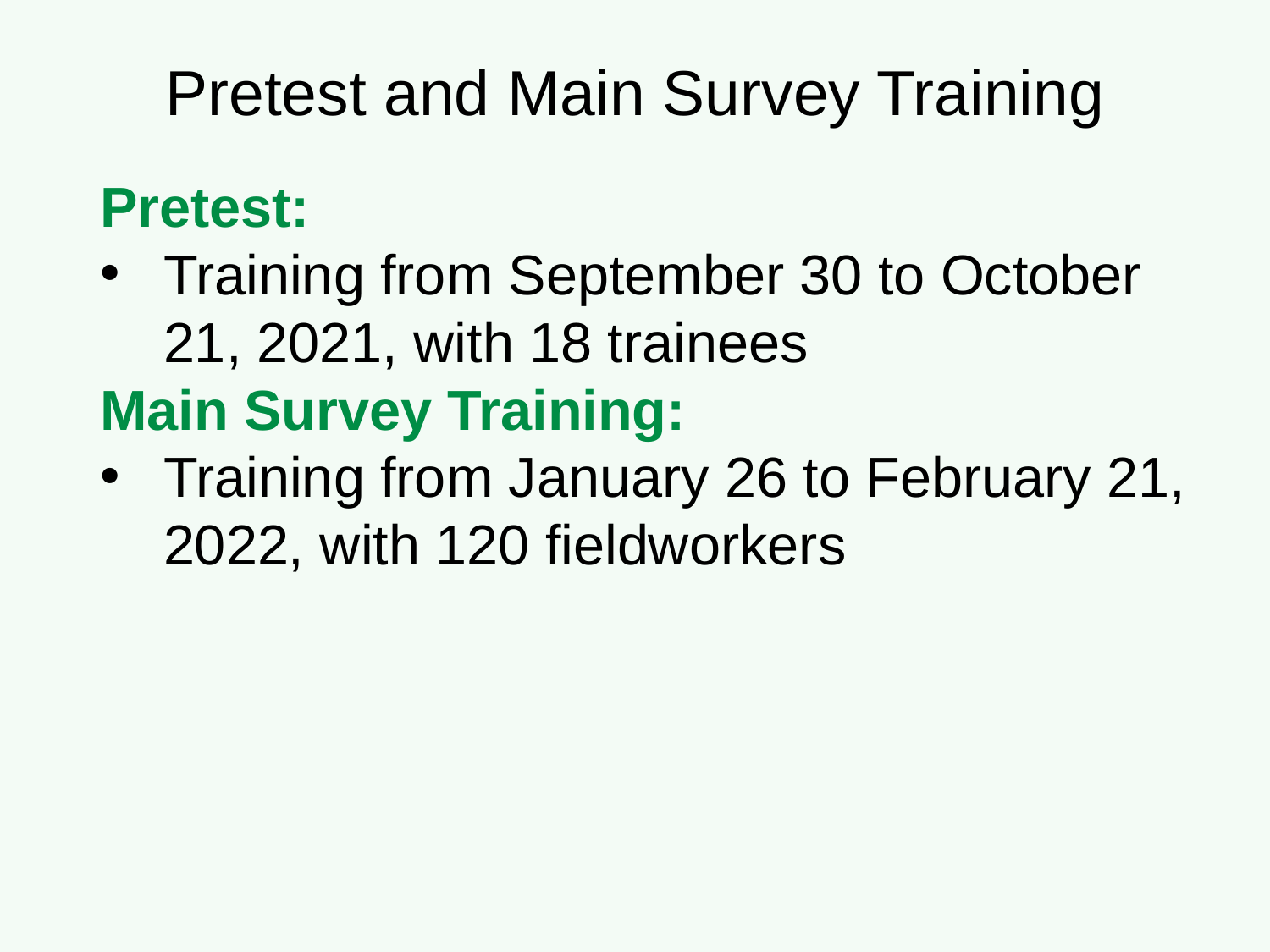

# Pretest and Main Survey Training
Pretest:
Training from September 30 to October 21, 2021, with 18 trainees
Main Survey Training:
Training from January 26 to February 21, 2022, with 120 fieldworkers